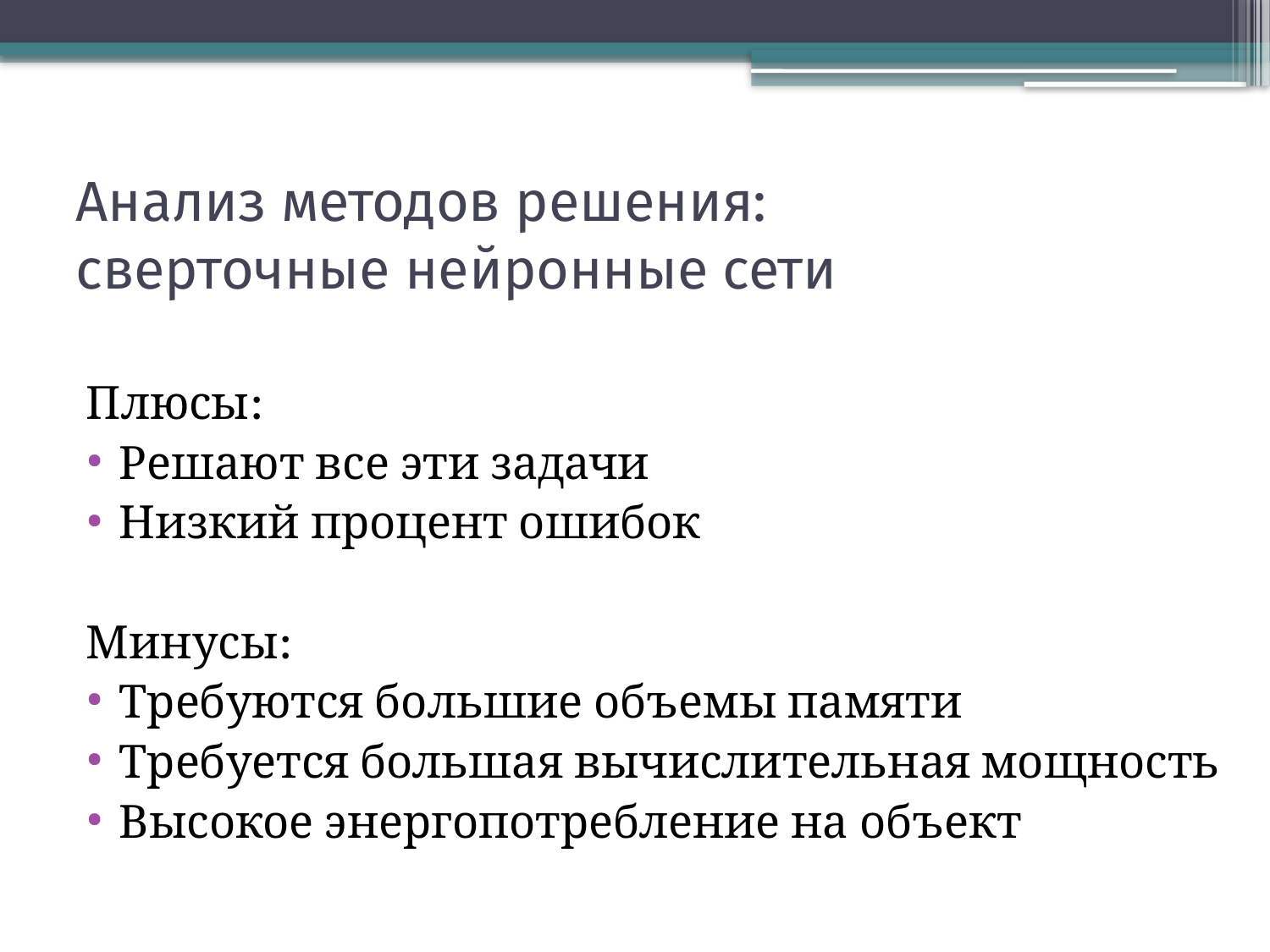

# Анализ методов решения: сверточные нейронные сети

Плюсы:
Решают все эти задачи
Низкий процент ошибок

Минусы:
Требуются большие объемы памяти
Требуется большая вычислительная мощность
Высокое энергопотребление на объект